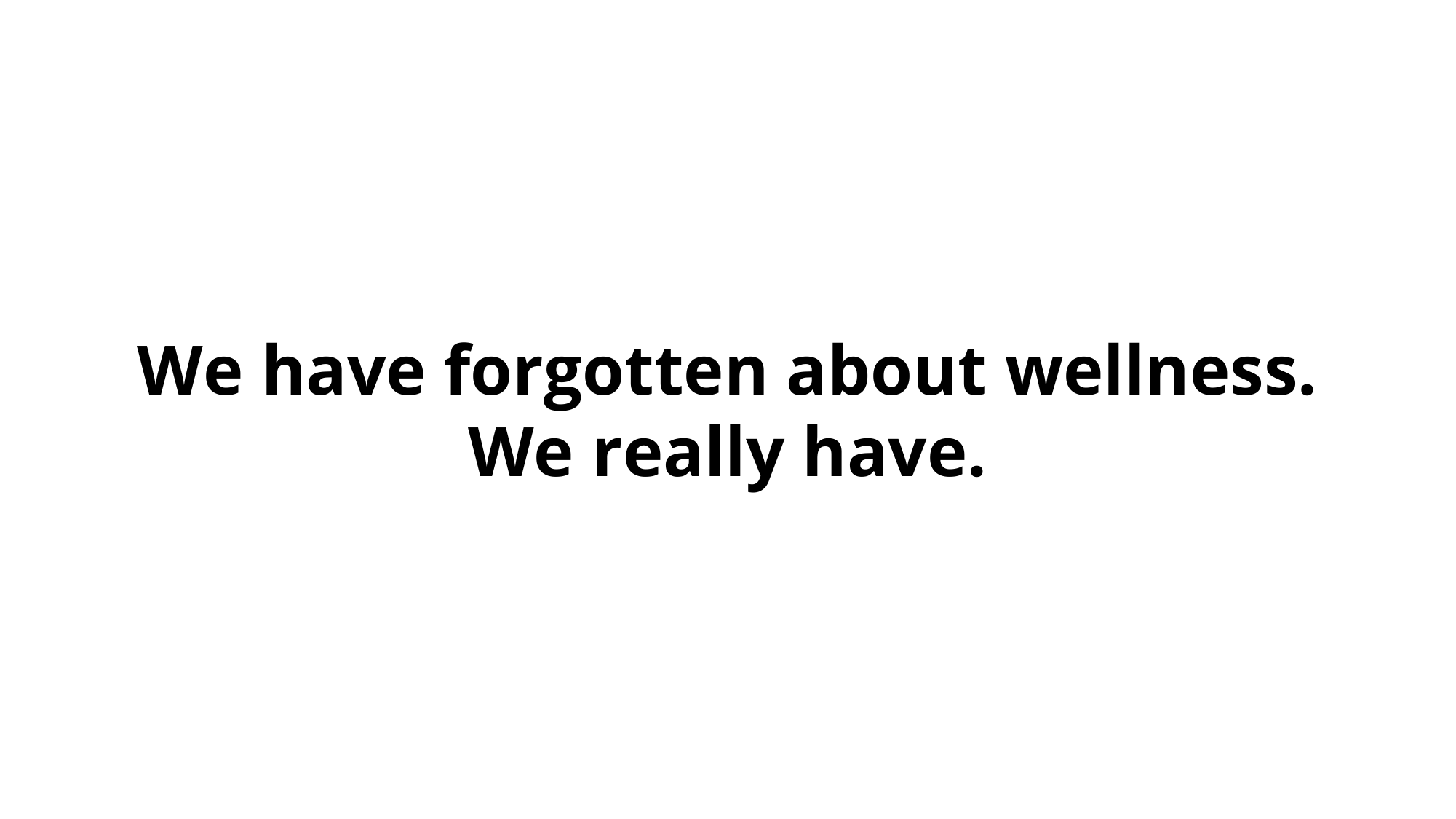

We have forgotten about wellness. We really have.